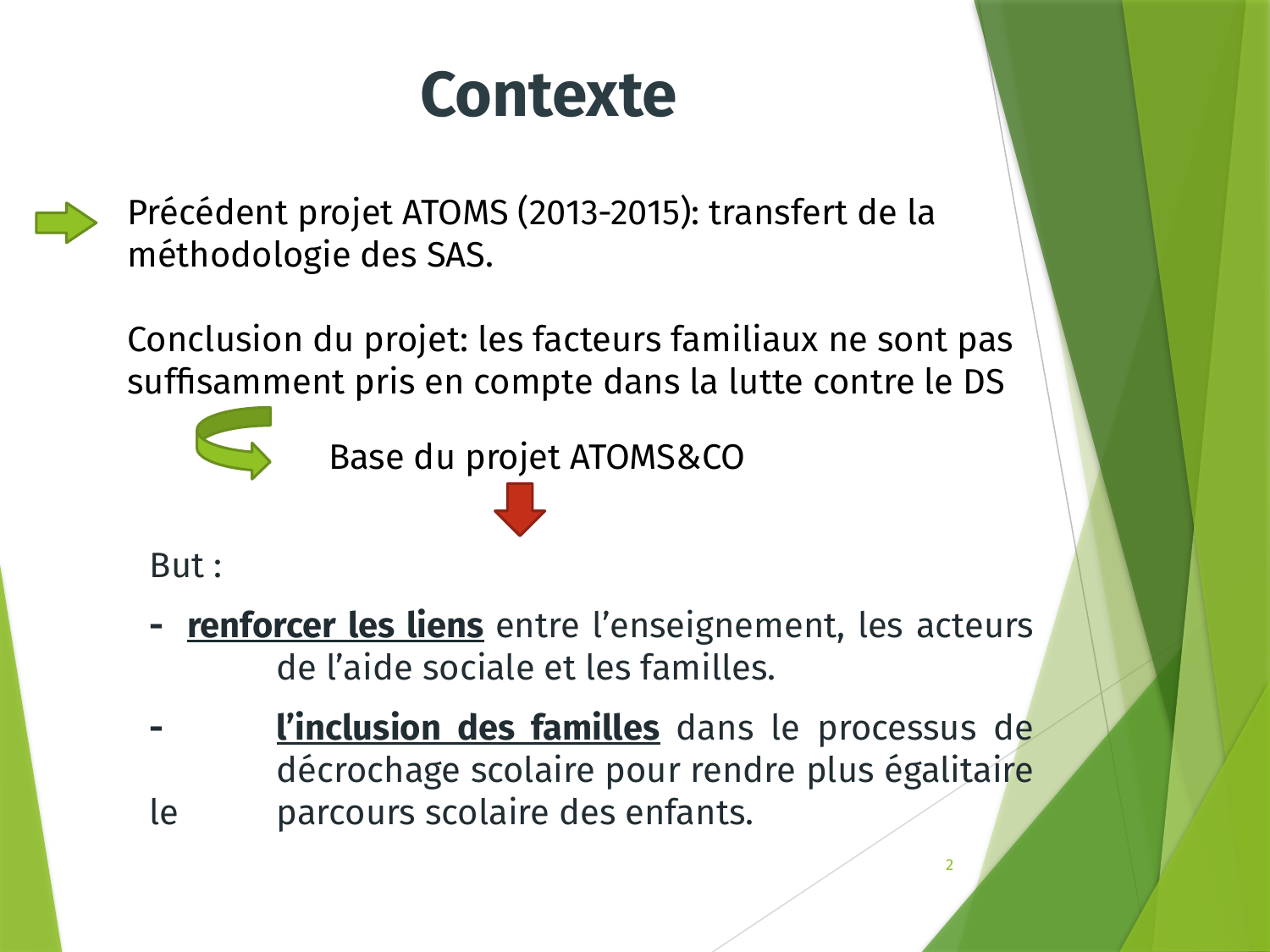

Contexte
Précédent projet ATOMS (2013-2015): transfert de la méthodologie des SAS.

Conclusion du projet: les facteurs familiaux ne sont pas suffisamment pris en compte dans la lutte contre le DS

Base du projet ATOMS&CO

But :
-  renforcer les liens entre l’enseignement, les acteurs 	de l’aide sociale et les familles.
-	l’inclusion des familles dans le processus de 	décrochage scolaire pour rendre plus égalitaire le 	parcours scolaire des enfants.
2